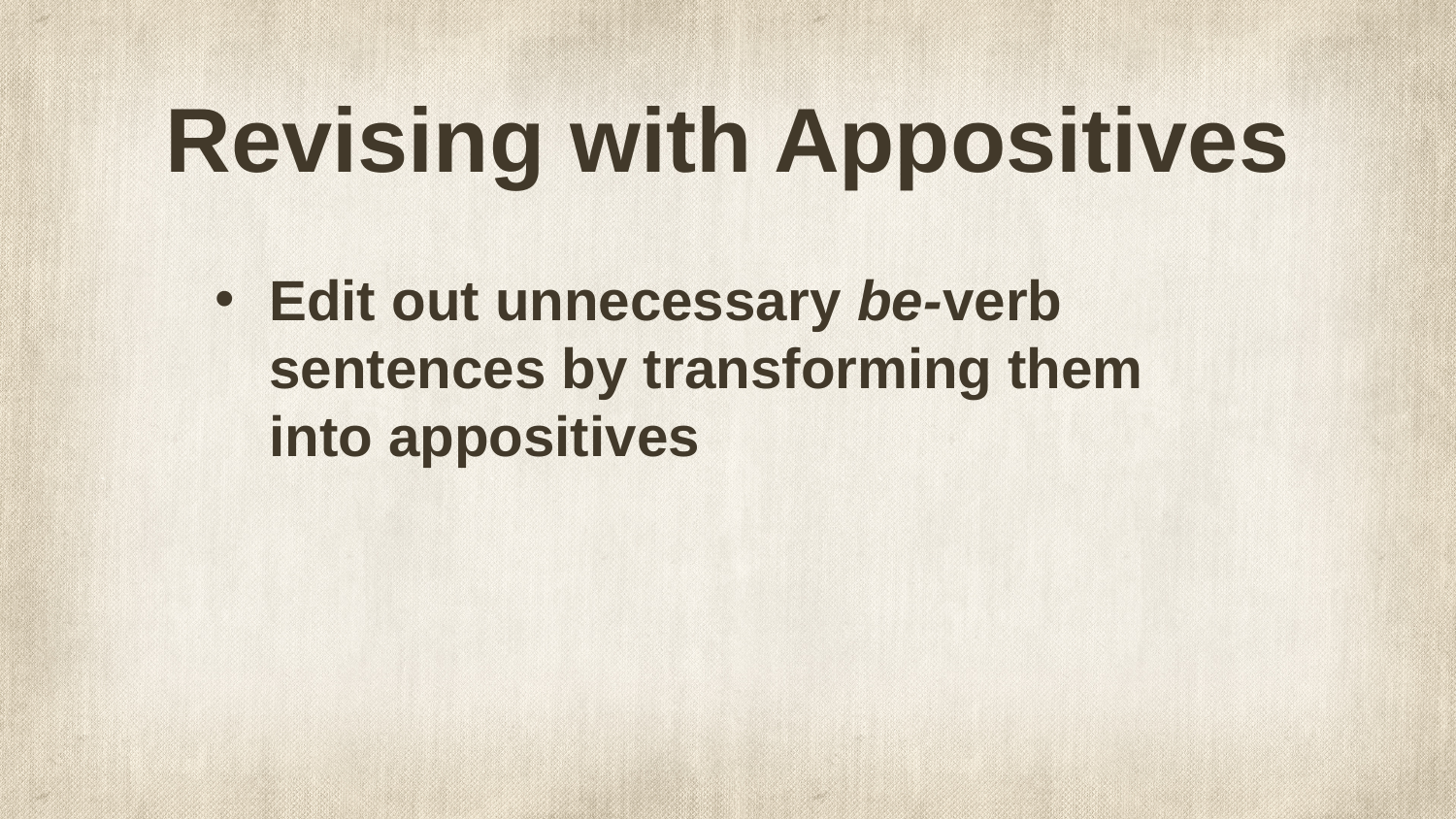

# Revising with Appositives
Edit out unnecessary be-verb sentences by transforming them into appositives